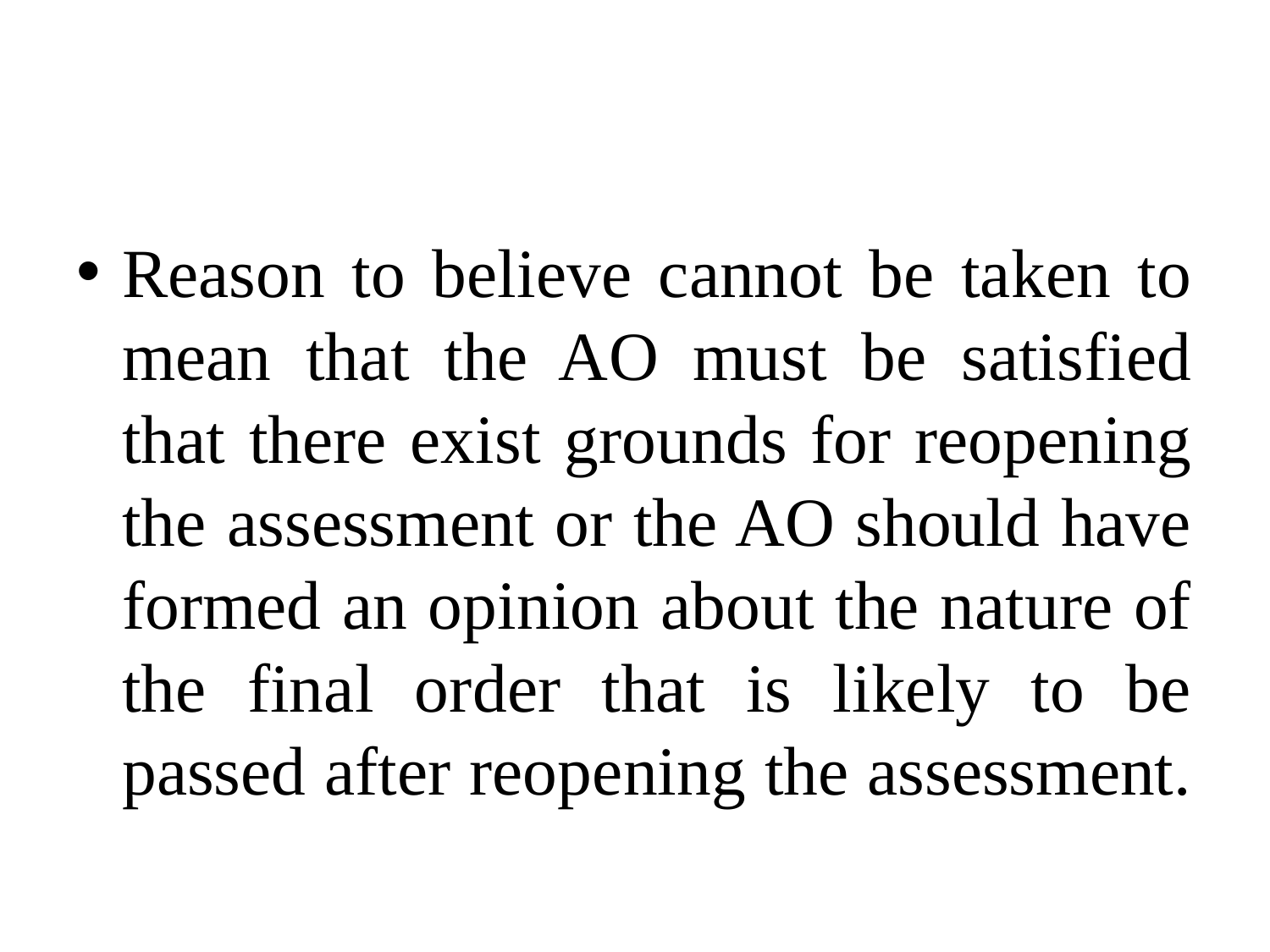

#
Reason to believe cannot be taken to mean that the AO must be satisfied that there exist grounds for reopening the assessment or the AO should have formed an opinion about the nature of the final order that is likely to be passed after reopening the assessment.